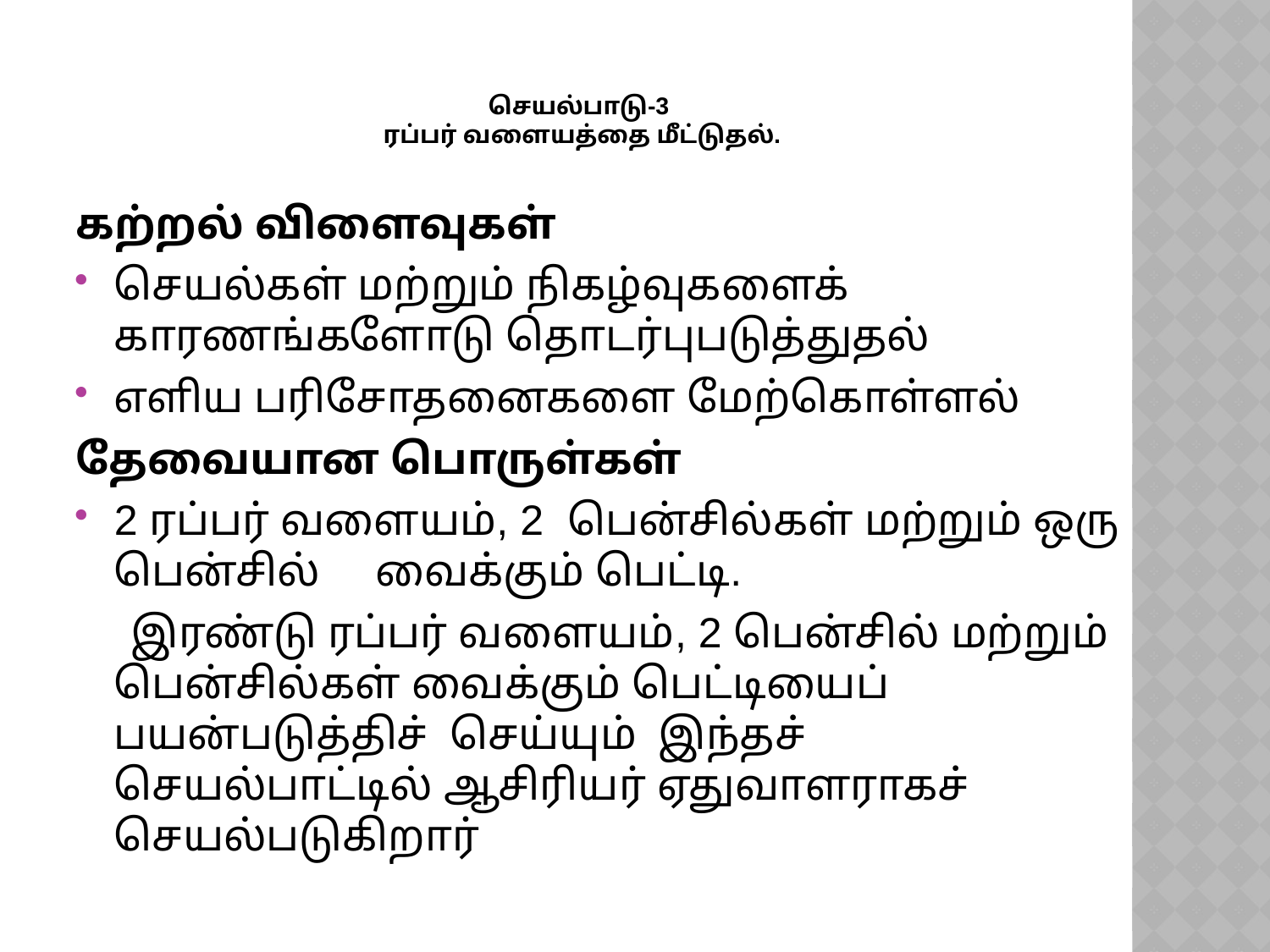

# செயல்பாடு-3 ரப்பர் வளையத்தை மீட்டுதல்.
கற்றல் விளைவுகள்
செயல்கள் மற்றும் நிகழ்வுகளைக்  காரணங்களோடு தொடர்புபடுத்துதல்
எளிய பரிசோதனைகளை மேற்கொள்ளல்
தேவையான பொருள்கள்
2 ரப்பர் வளையம், 2  பென்சில்கள் மற்றும் ஒரு பென்சில்     வைக்கும் பெட்டி.
     இரண்டு ரப்பர் வளையம், 2 பென்சில் மற்றும் பென்சில்கள் வைக்கும் பெட்டியைப் பயன்படுத்திச்  செய்யும்  இந்தச்  செயல்பாட்டில் ஆசிரியர் ஏதுவாளராகச் செயல்படுகிறார்